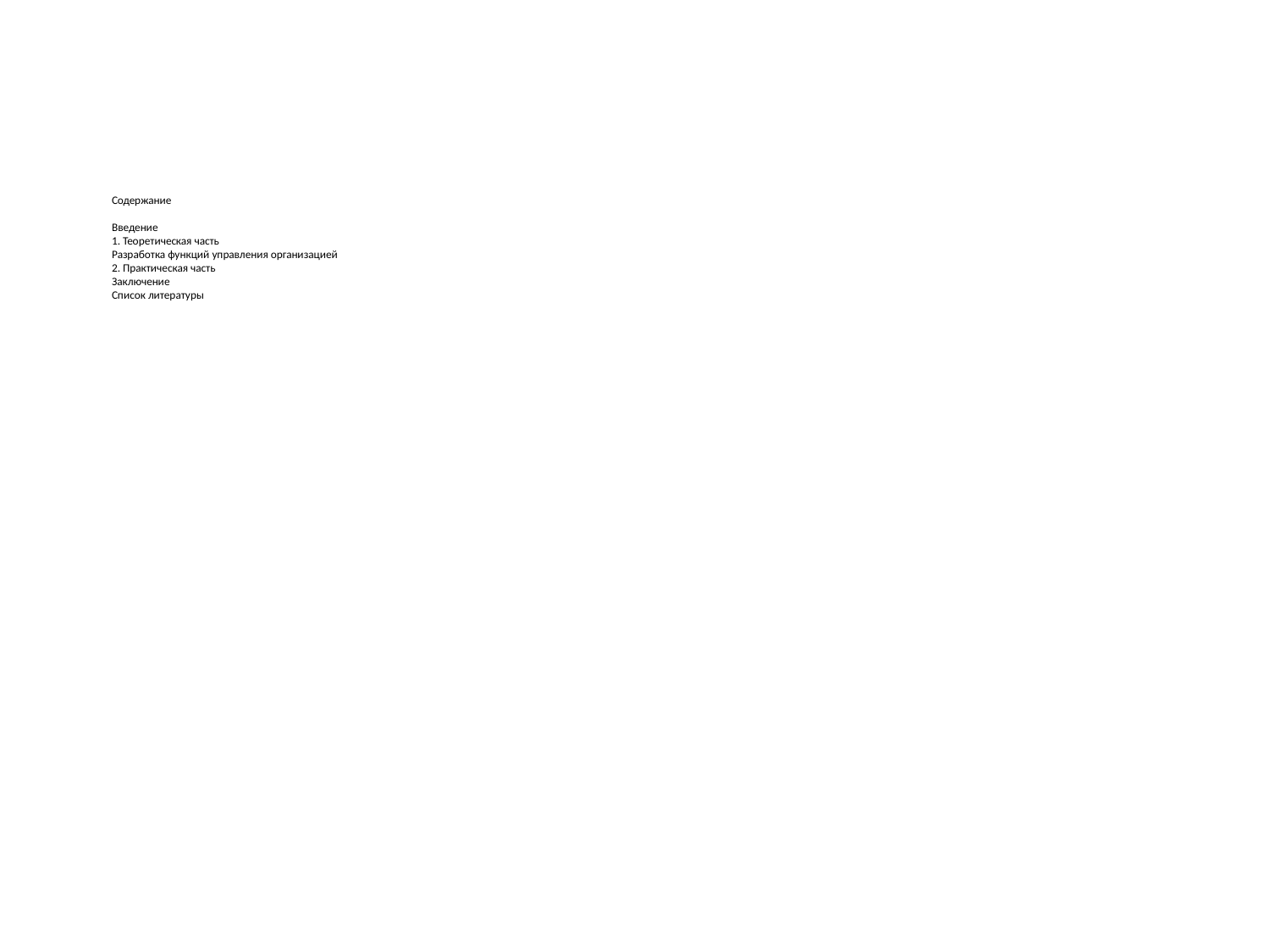

# Содержание Введение 1. Теоретическая часть Разработка функций управления организацией 2. Практическая часть Заключение Список литературы